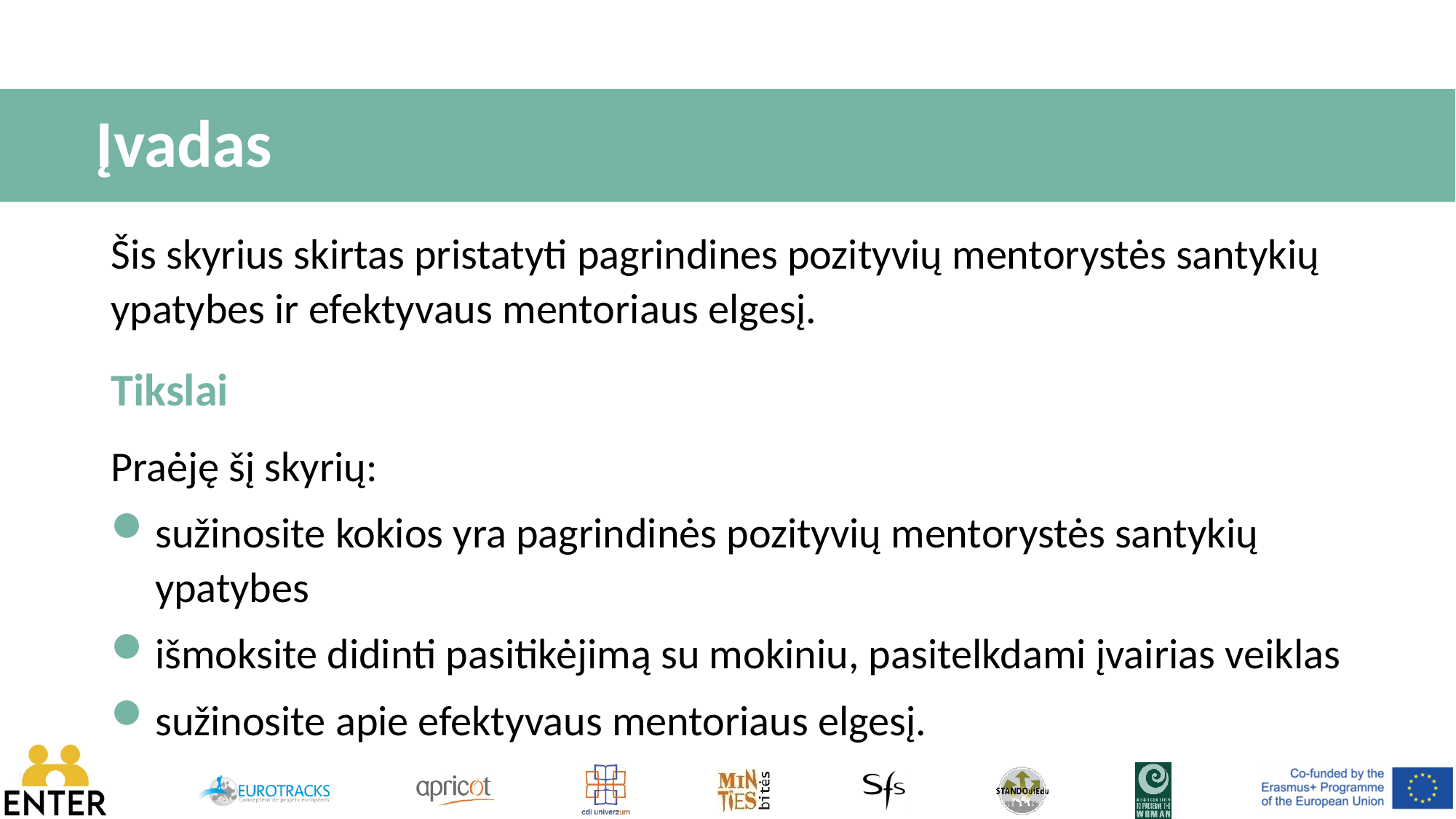

# Įvadas
Šis skyrius skirtas pristatyti pagrindines pozityvių mentorystės santykių ypatybes ir efektyvaus mentoriaus elgesį.
Tikslai
Praėję šį skyrių:
sužinosite kokios yra pagrindinės pozityvių mentorystės santykių ypatybes
išmoksite didinti pasitikėjimą su mokiniu, pasitelkdami įvairias veiklas
sužinosite apie efektyvaus mentoriaus elgesį.